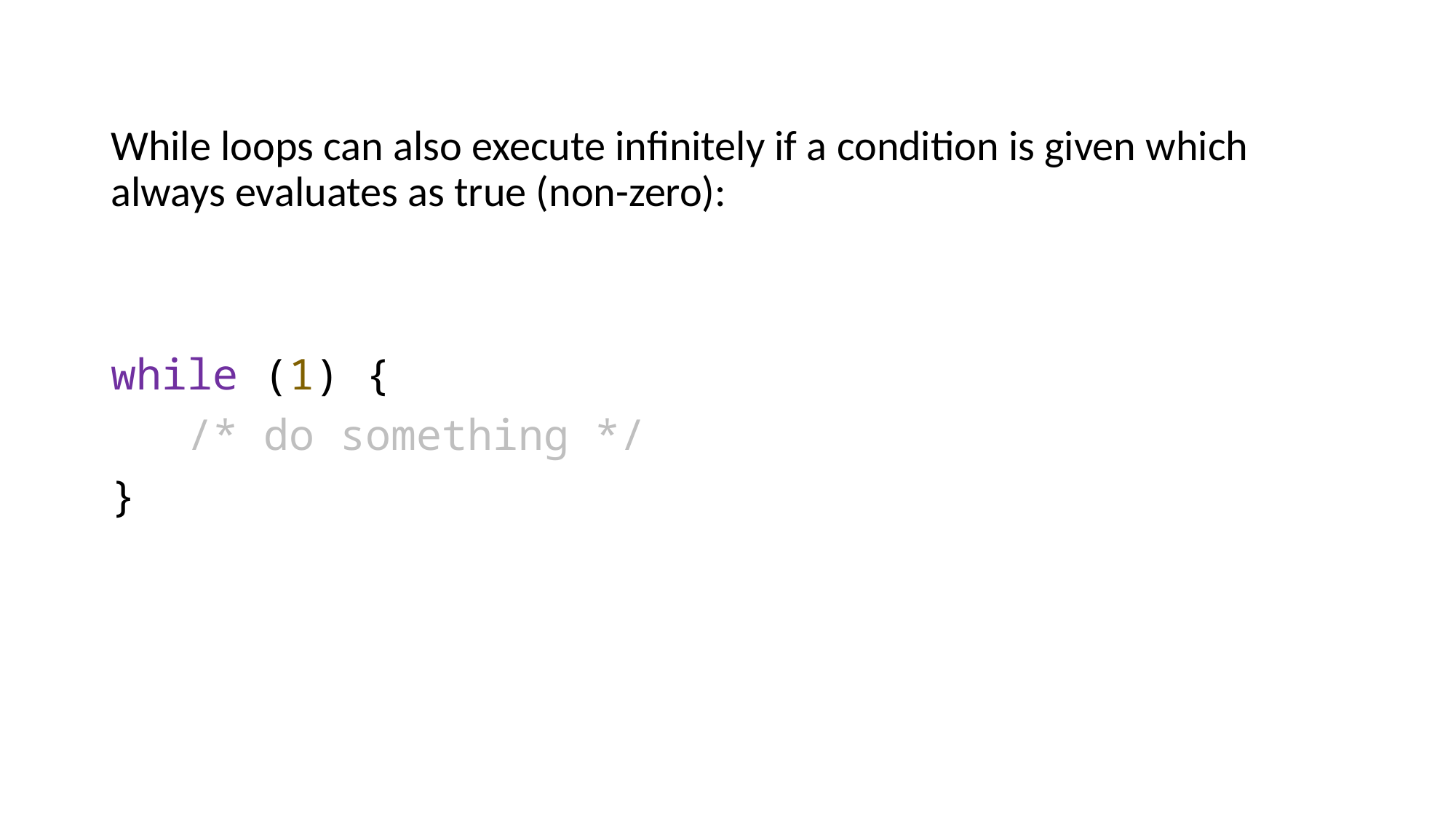

While loops can also execute infinitely if a condition is given which always evaluates as true (non-zero):

while (1) {
   /* do something */
}